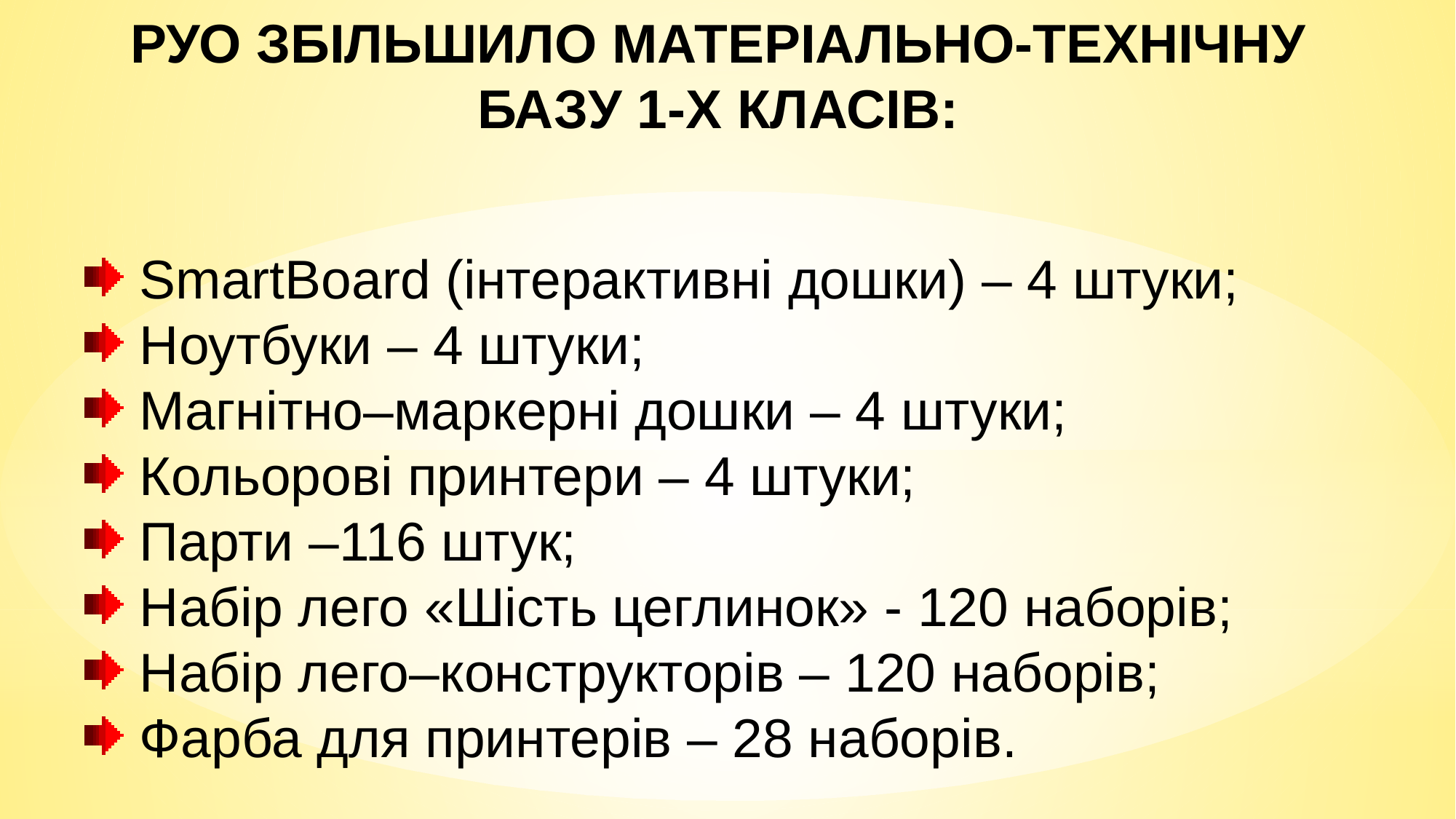

РУО збільшило матеріально-технічну базу 1-х класів:

SmartBoard (інтерактивні дошки) – 4 штуки;
Ноутбуки – 4 штуки;
Магнітно–маркерні дошки – 4 штуки;
Кольорові принтери – 4 штуки;
Парти –116 штук;
Набір лего «Шість цеглинок» - 120 наборів;
Набір лего–конструкторів – 120 наборів;
Фарба для принтерів – 28 наборів.